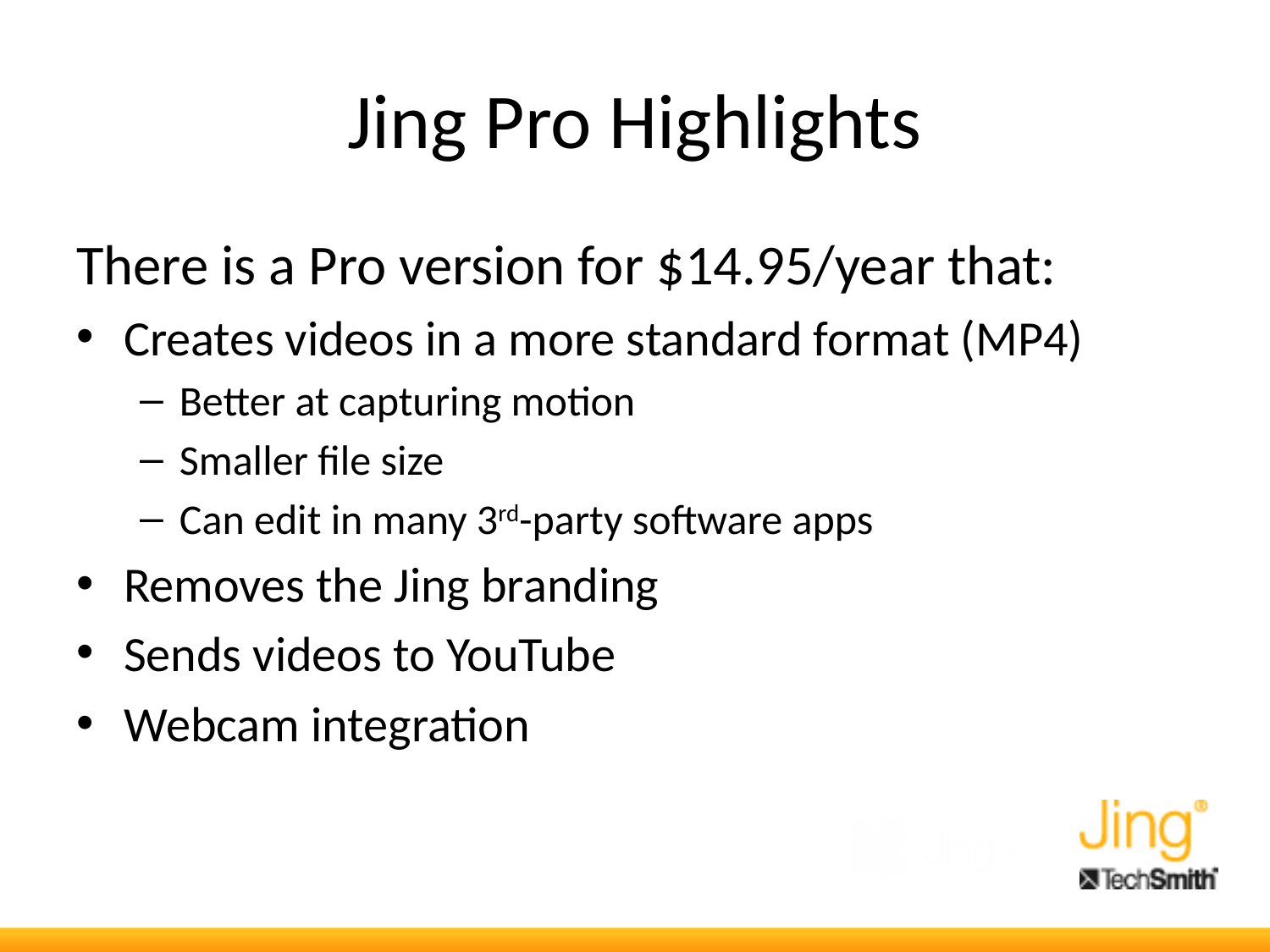

# Jing Pro Highlights
There is a Pro version for $14.95/year that:
Creates videos in a more standard format (MP4)
Better at capturing motion
Smaller file size
Can edit in many 3rd-party software apps
Removes the Jing branding
Sends videos to YouTube
Webcam integration